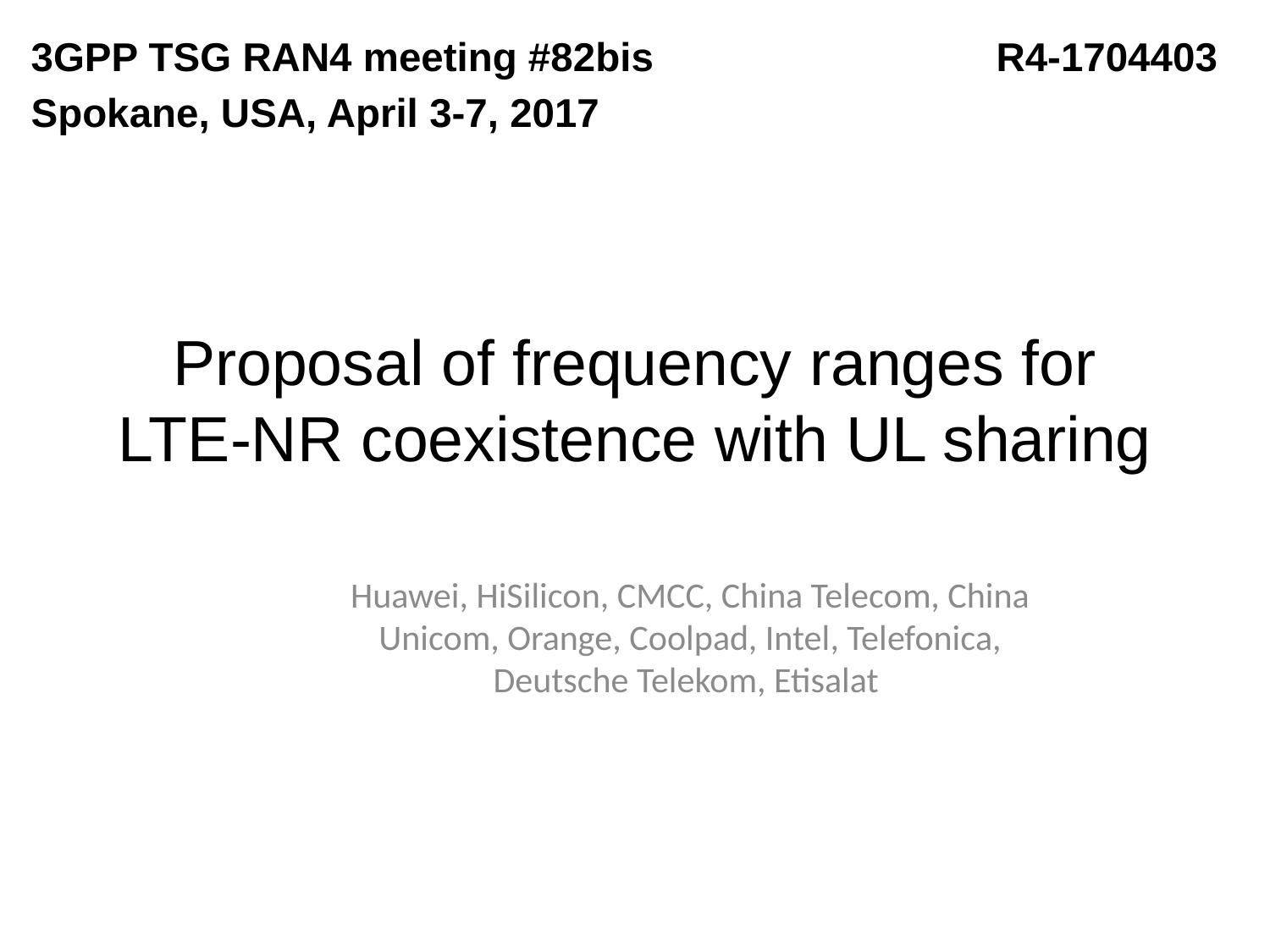

3GPP TSG RAN4 meeting #82bis			R4-1704403
Spokane, USA, April 3-7, 2017
# Proposal of frequency ranges for LTE-NR coexistence with UL sharing
Huawei, HiSilicon, CMCC, China Telecom, China Unicom, Orange, Coolpad, Intel, Telefonica, Deutsche Telekom, Etisalat